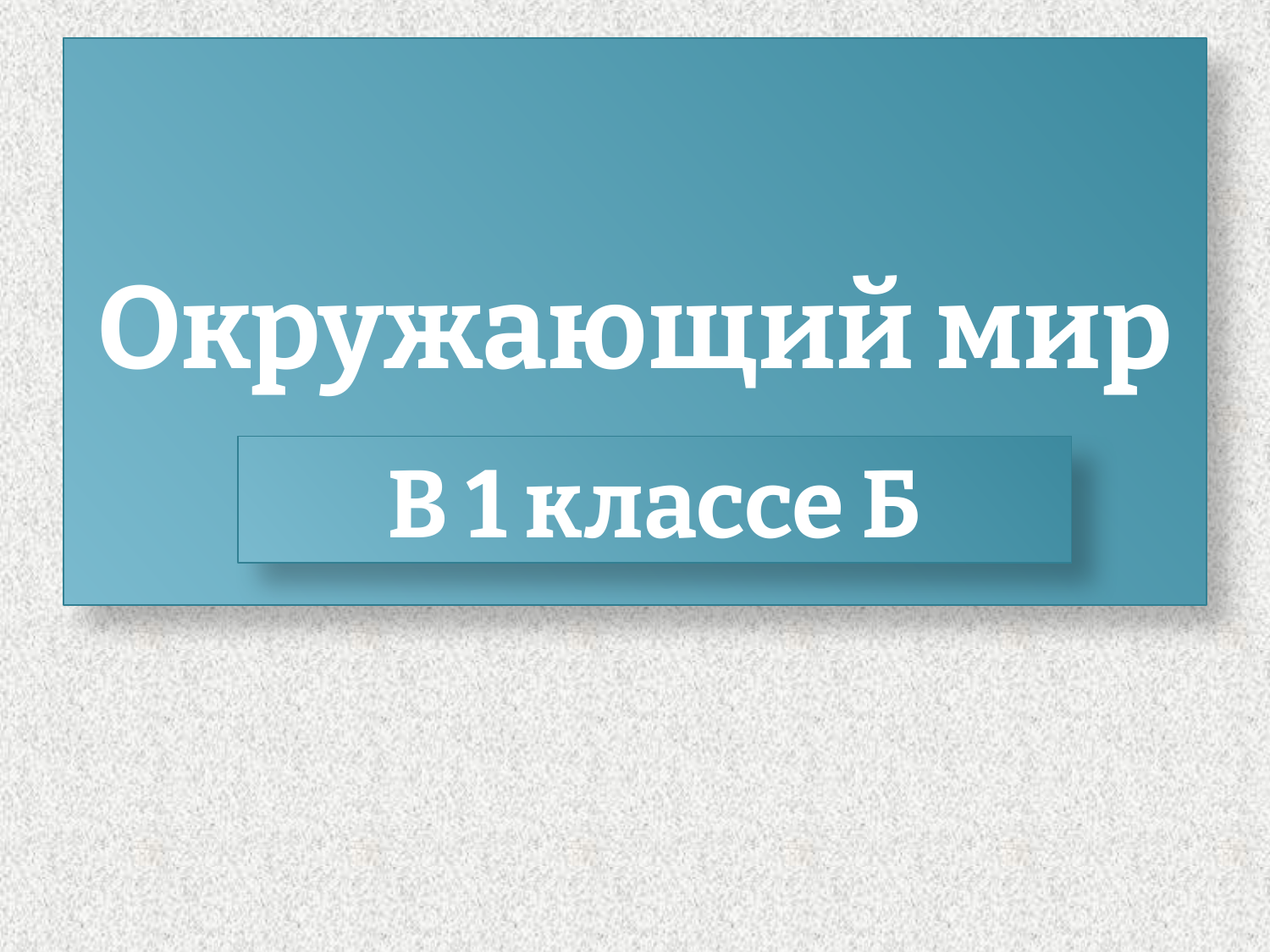

# Окружающий мир
В 1 классе Б